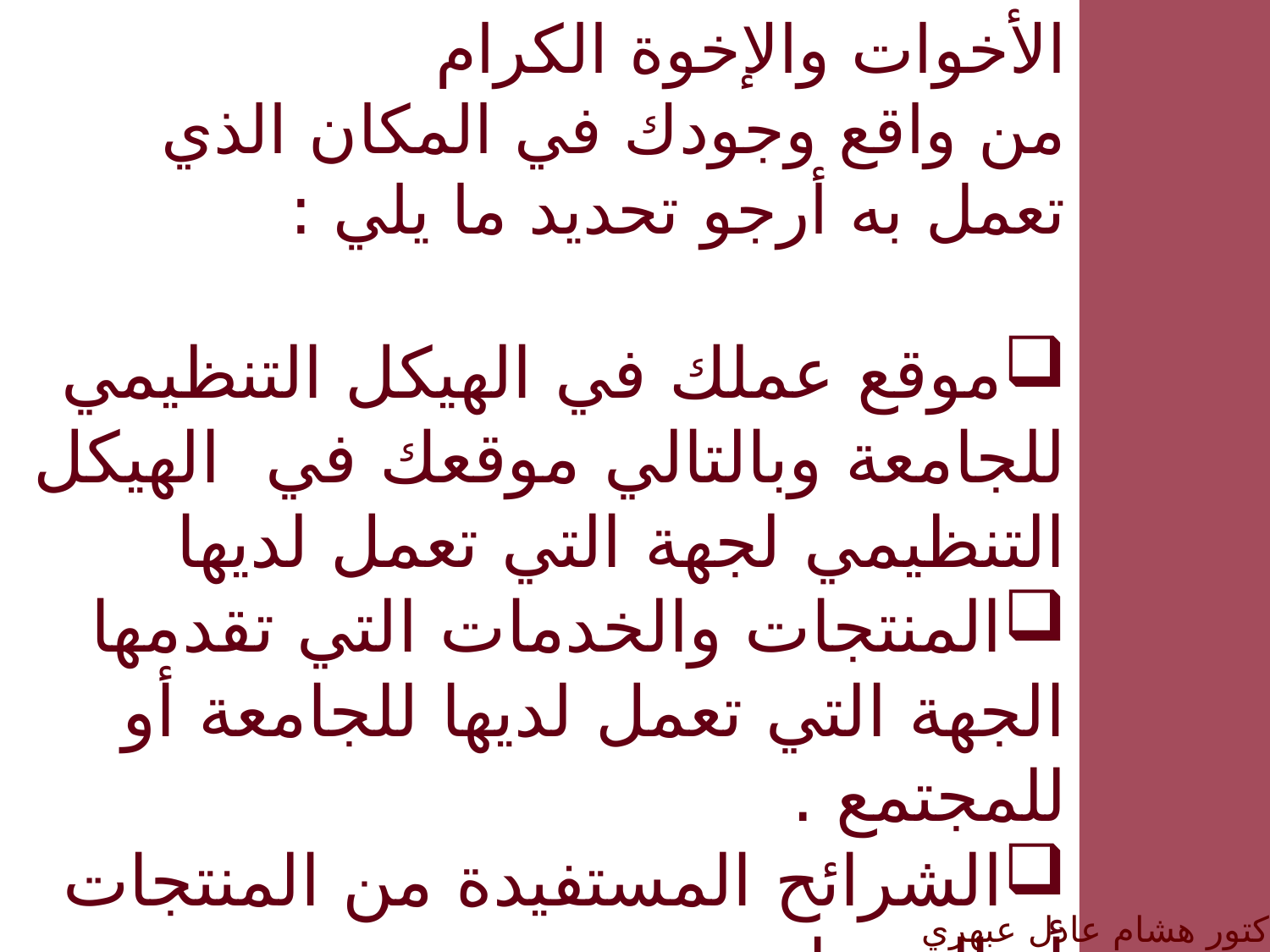

الأخوات والإخوة الكرام
من واقع وجودك في المكان الذي تعمل به أرجو تحديد ما يلي :

موقع عملك في الهيكل التنظيمي للجامعة وبالتالي موقعك في  الهيكل التنظيمي لجهة التي تعمل لديها
المنتجات والخدمات التي تقدمها الجهة التي تعمل لديها للجامعة أو للمجتمع .
الشرائح المستفيدة من المنتجات أو الخدمات.
المدخلات التي يتم معالجتها في الجهة التي تعمل لديها للحصول على المنتجات أو الخدمات (حدد المخرجات أيضا).

الدكتور هشام عادل عبهري